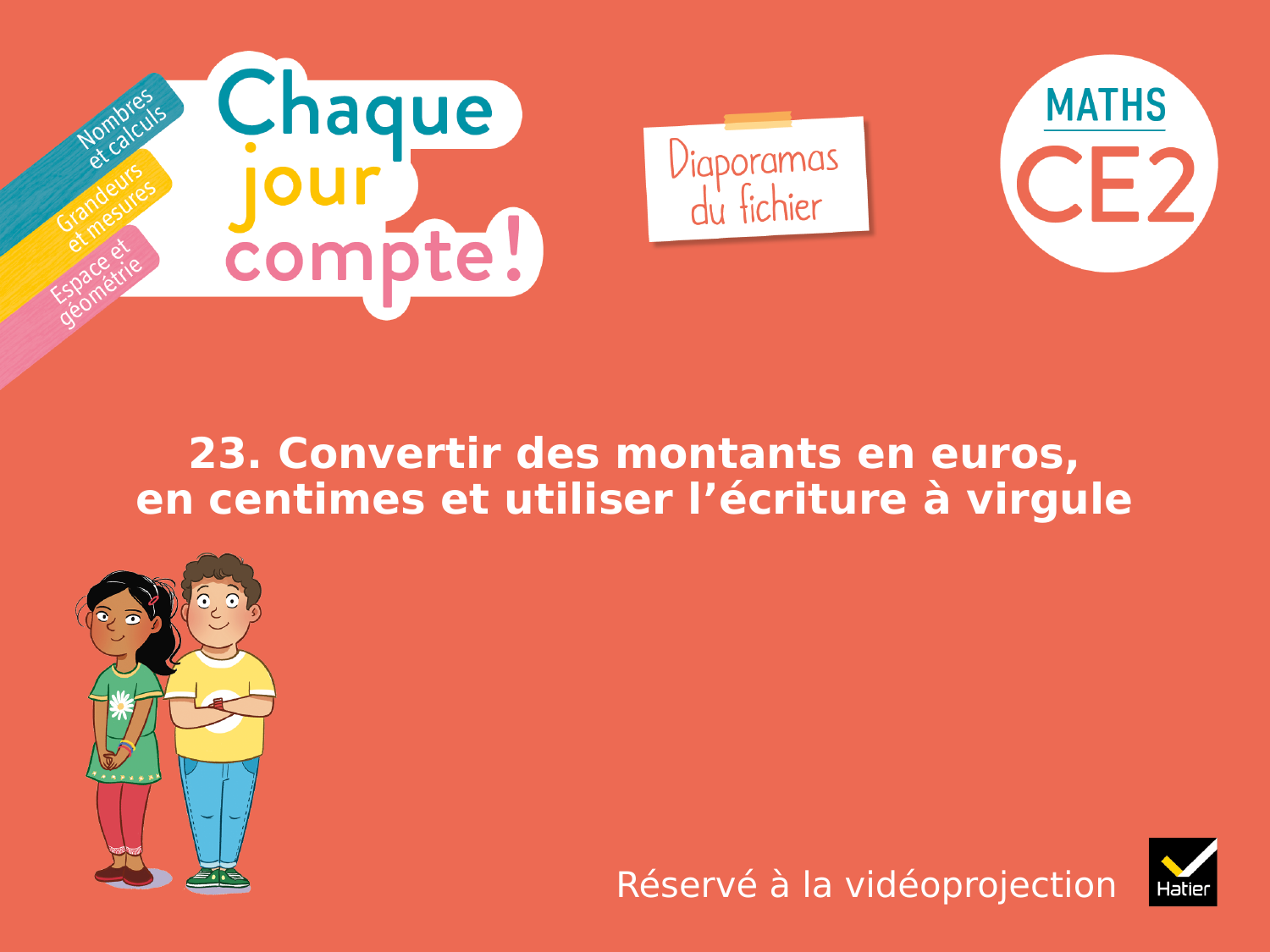

# 23. Convertir des montants en euros, en centimes et utiliser l’écriture à virgule